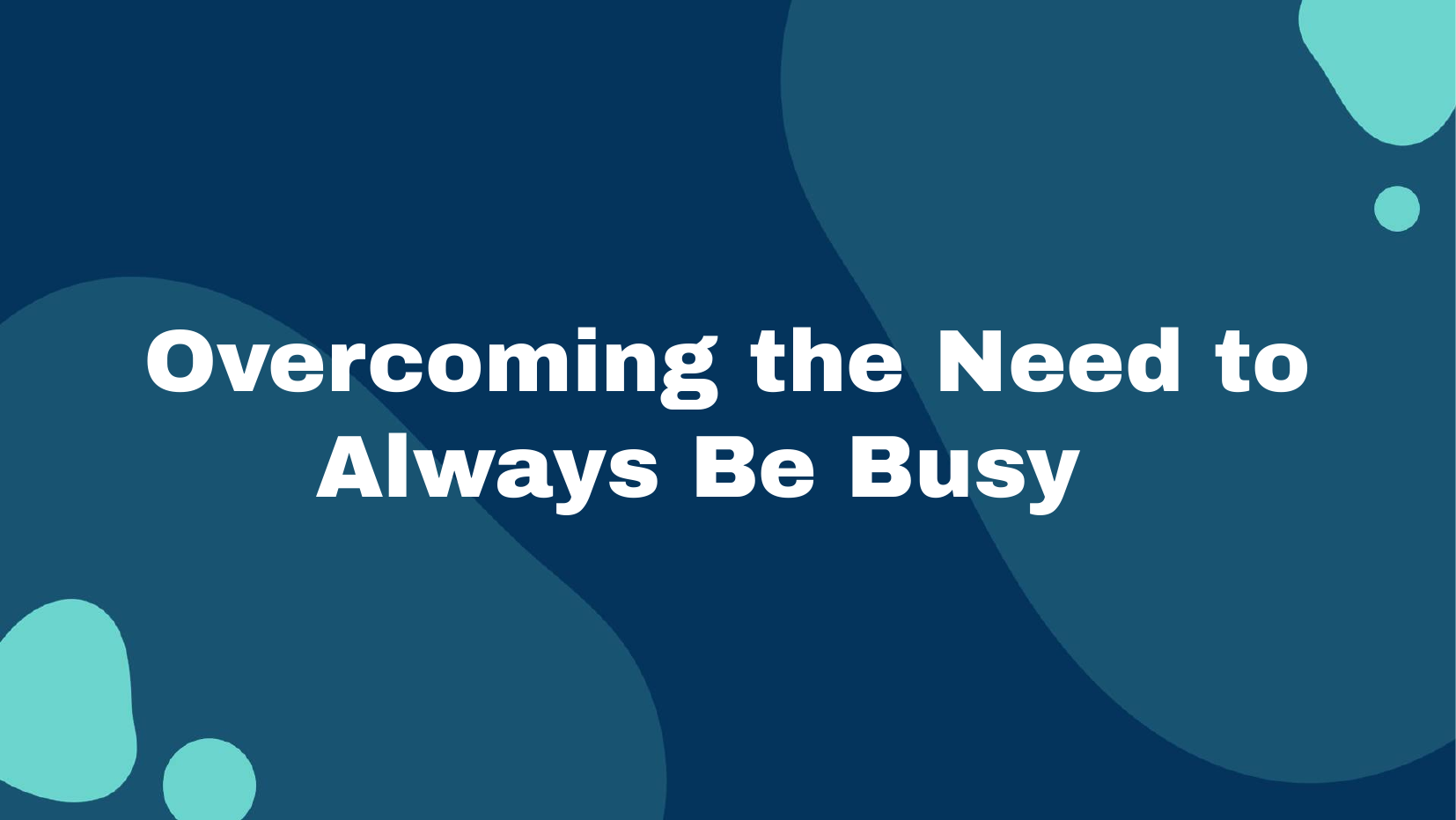

Overcoming the Need to Always Be Busy